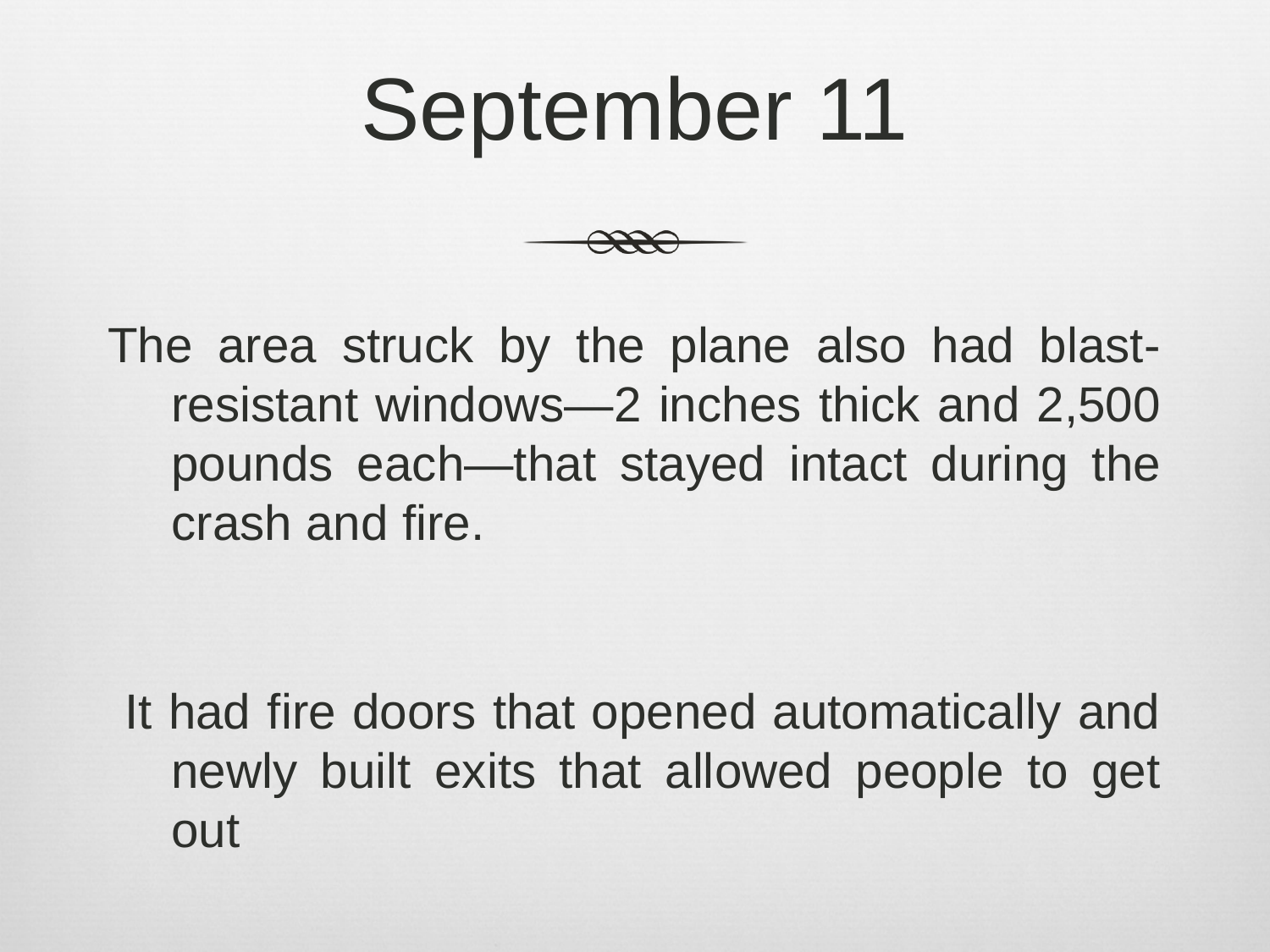

# September 11
The area struck by the plane also had blast-resistant windows—2 inches thick and 2,500 pounds each—that stayed intact during the crash and fire.

 It had fire doors that opened automatically and newly built exits that allowed people to get out